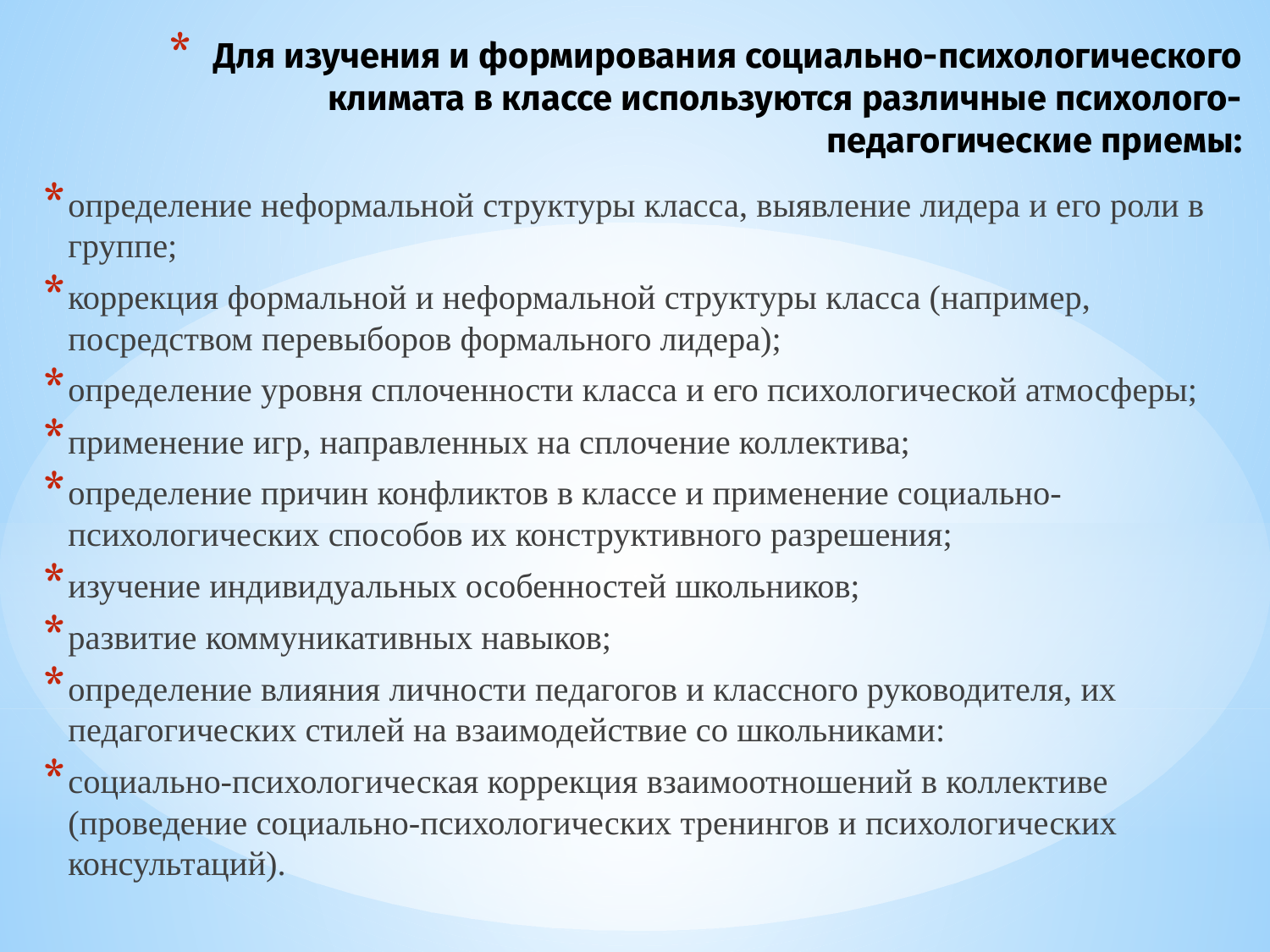

# Для изучения и формирования социально-психологического климата в классе используются различные психолого-педагогические приемы:
определение неформальной структуры класса, выявление лидера и его роли в группе;
коррекция формальной и неформальной структуры класса (например, посредством перевыборов формального лидера);
определение уровня сплоченности класса и его психологической атмосферы;
применение игр, направленных на сплочение коллектива;
определение причин конфликтов в классе и применение социально-психологических способов их конструктивного разрешения;
изучение индивидуальных особенностей школьников;
развитие коммуникативных навыков;
определение влияния личности педагогов и классного руководителя, их педагогических стилей на взаимодействие со школьниками:
социально-психологическая коррекция взаимоотношений в коллективе (проведение социально-психологических тренингов и психологических консультаций).